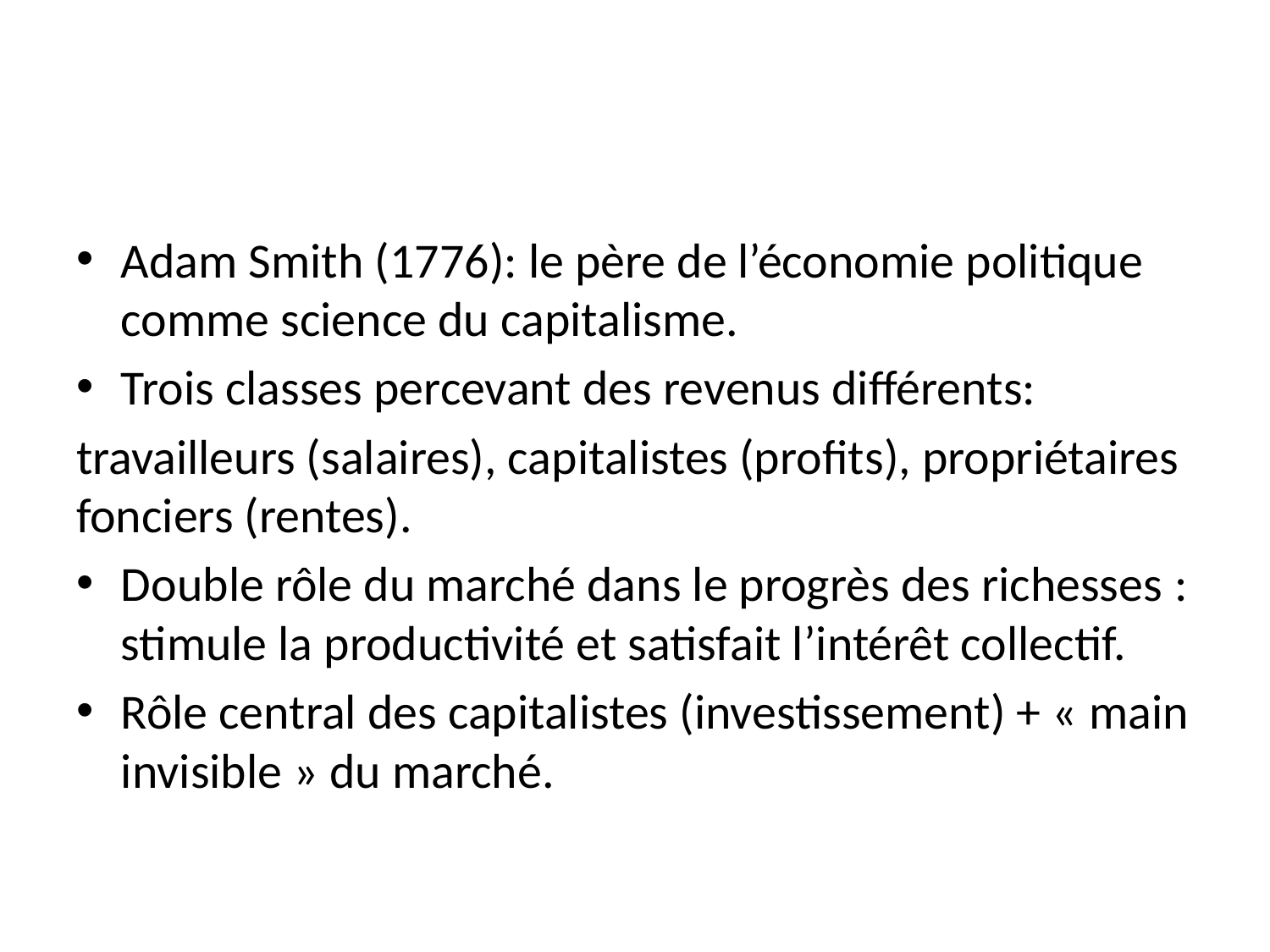

#
Adam Smith (1776): le père de l’économie politique comme science du capitalisme.
Trois classes percevant des revenus différents:
travailleurs (salaires), capitalistes (profits), propriétaires fonciers (rentes).
Double rôle du marché dans le progrès des richesses : stimule la productivité et satisfait l’intérêt collectif.
Rôle central des capitalistes (investissement) + « main invisible » du marché.